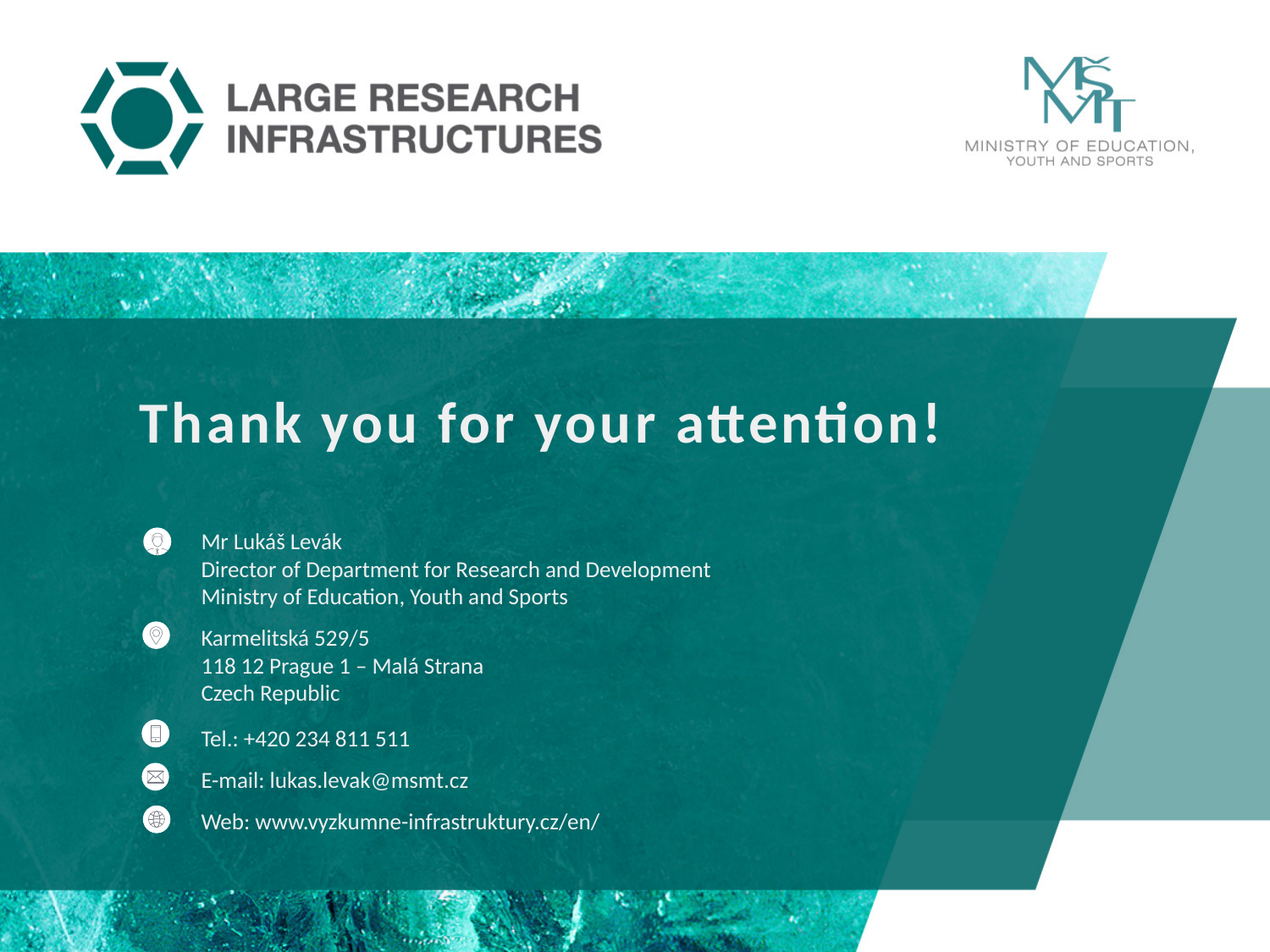

# Thank you for your attention!
Mr Lukáš Levák
Director of Department for Research and Development
Ministry of Education, Youth and Sports
Karmelitská 529/5
118 12 Prague 1 – Malá Strana
Czech Republic
Tel.: +420 234 811 511
E-mail: lukas.levak@msmt.cz
Web: www.vyzkumne-infrastruktury.cz/en/